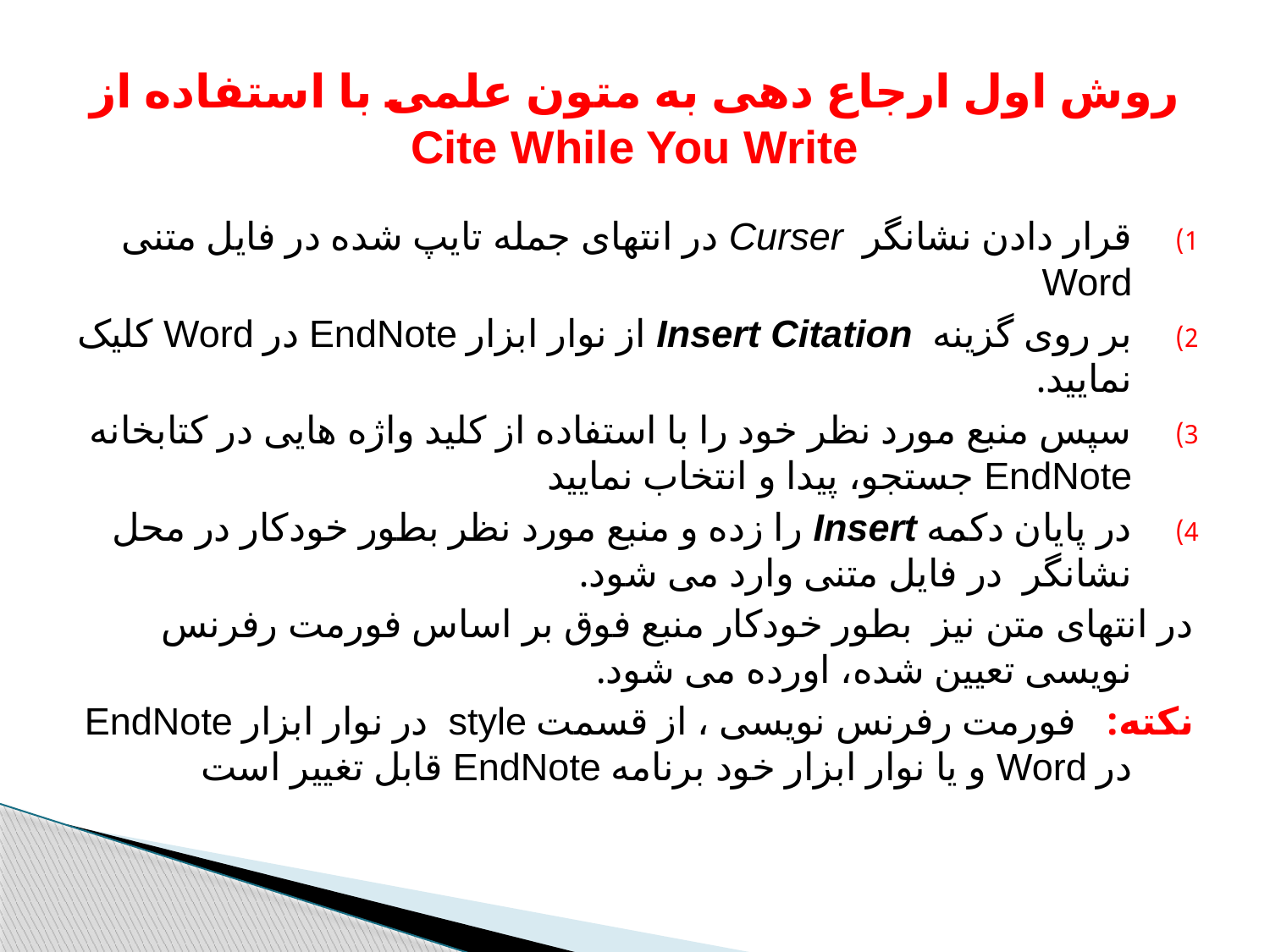

# روش اول ارجاع دهی به متون علمی با استفاده از Cite While You Write
قرار دادن نشانگر  Curser در انتهای جمله تایپ شده در فایل متنی Word
بر روی گزینه  Insert Citation از نوار ابزار EndNote در Word کلیک نمایید.
سپس منبع مورد نظر خود را با استفاده از کلید واژه هایی در کتابخانه  EndNote جستجو، پیدا و انتخاب نمایید
در پایان دکمه Insert را زده و منبع مورد نظر بطور خودکار در محل نشانگر  در فایل متنی وارد می شود.
در انتهای متن نیز  بطور خودکار منبع فوق بر اساس فورمت رفرنس نویسی تعیین شده، اورده می شود.
نکته:   فورمت رفرنس نویسی ، از قسمت style  در نوار ابزار EndNote در Word و یا نوار ابزار خود برنامه EndNote قابل تغییر است